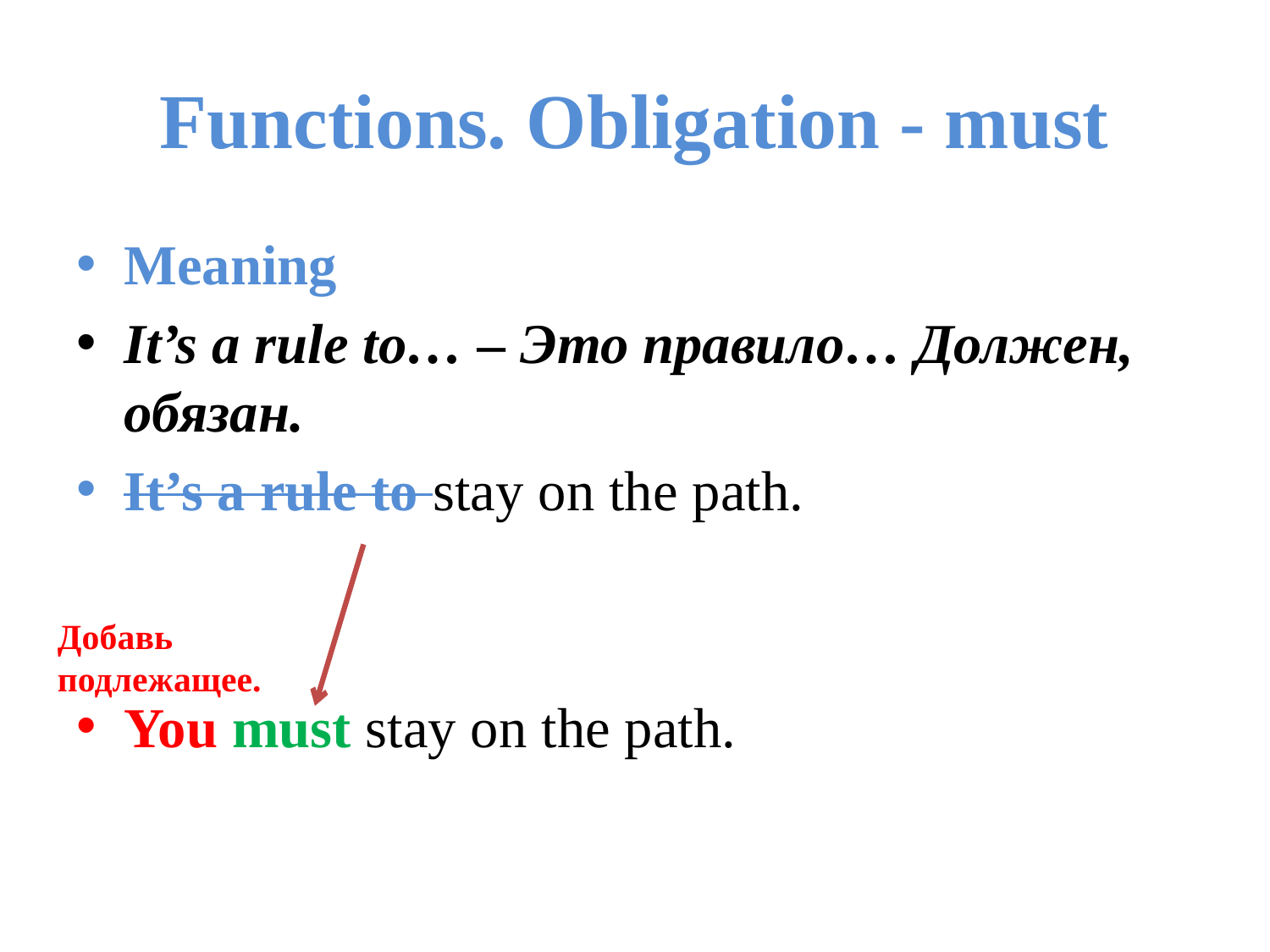

# Functions. Obligation - must
Meaning
It’s a rule to… – Это правилo… Должен, обязан.
It’s a rule to stay on the path.

You must stay on the path.
Добавь подлежащее.